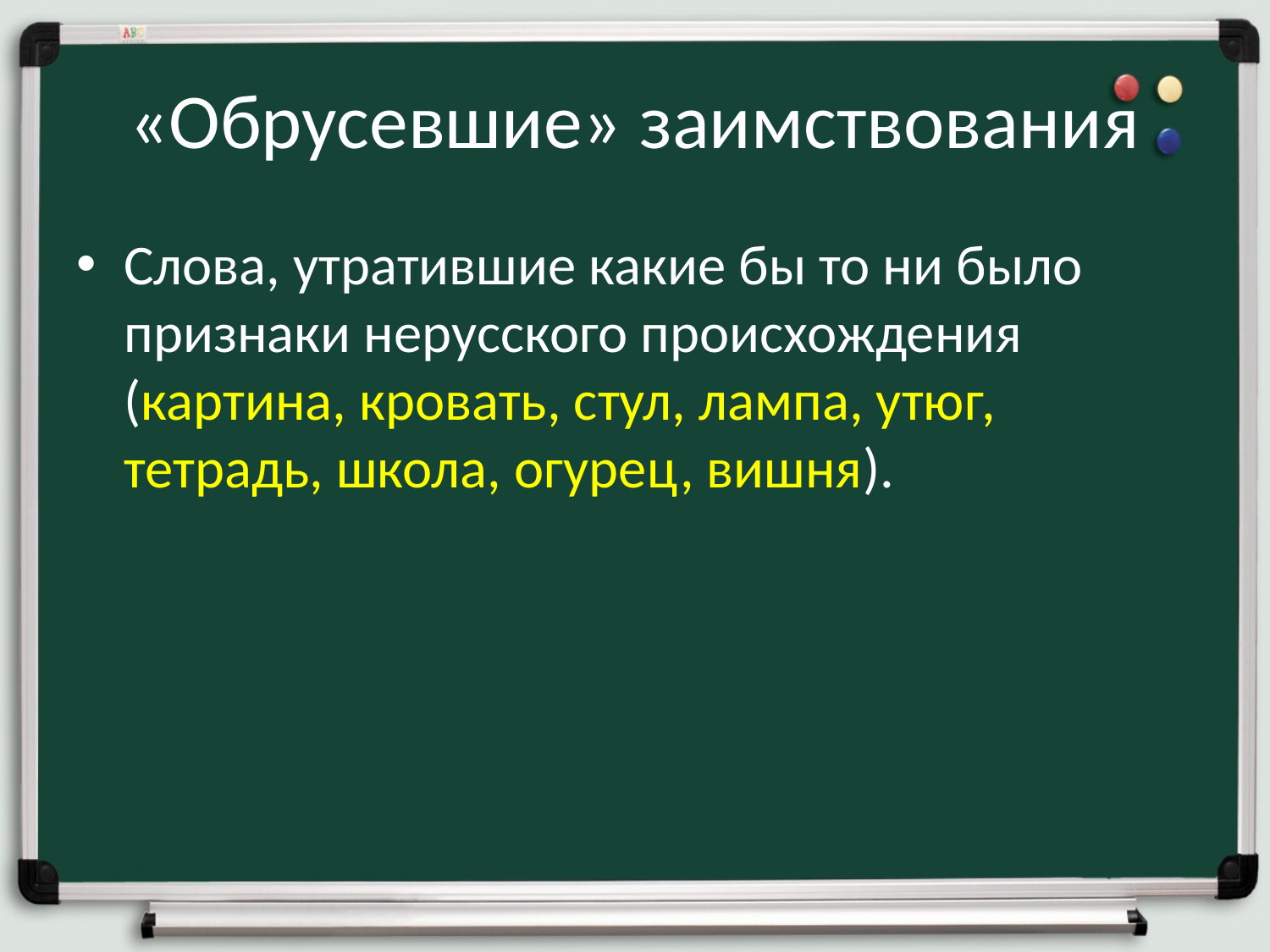

# «Обрусевшие» заимствования
Слова, утратившие какие бы то ни было признаки нерусского происхождения (картина, кровать, стул, лампа, утюг, тетрадь, школа, огурец, вишня).